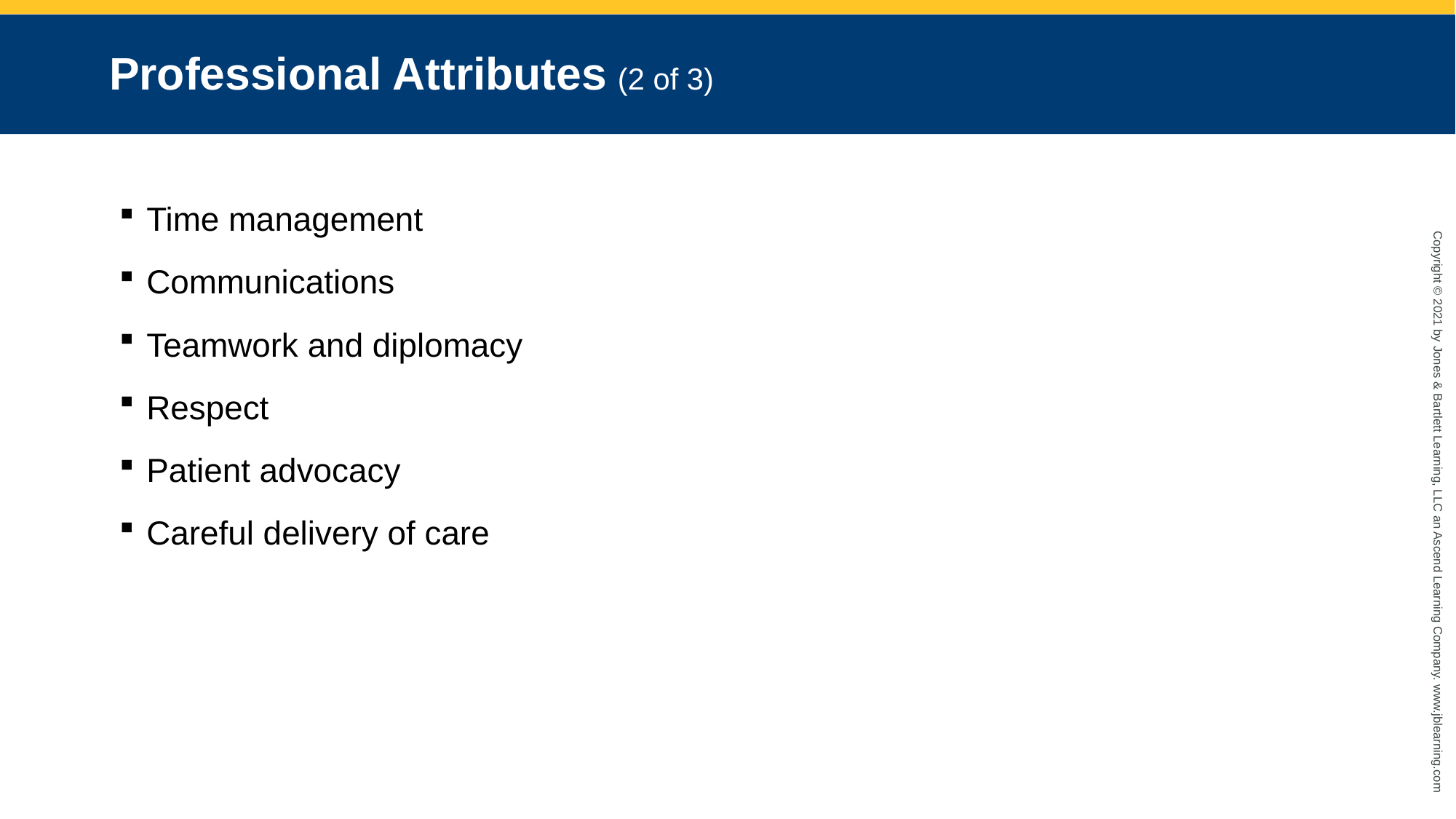

Professional Attributes (2 of 3)
Time management
Communications
Teamwork and diplomacy
Respect
Patient advocacy
Careful delivery of care